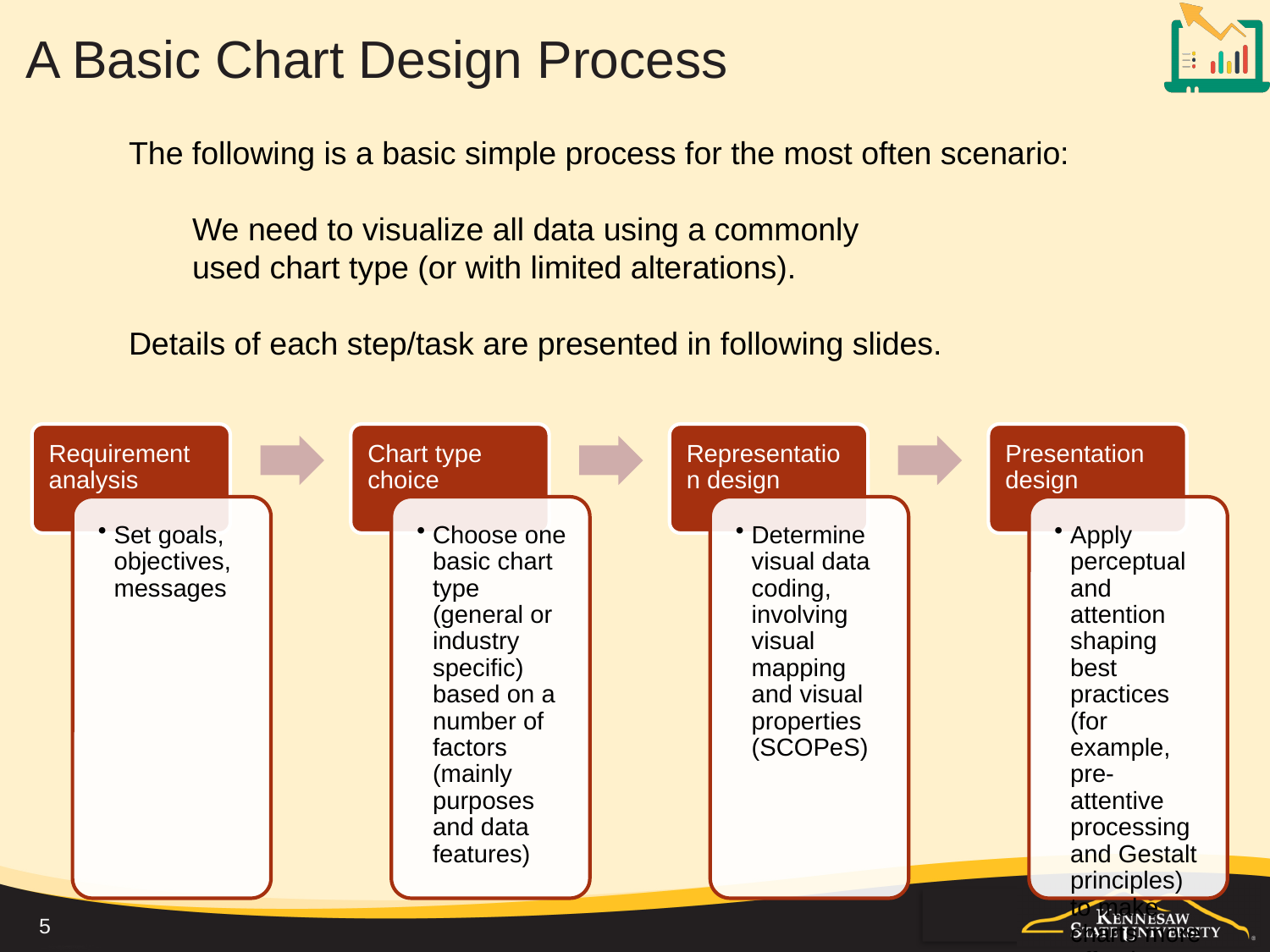

# A Basic Chart Design Process
The following is a basic simple process for the most often scenario:

We need to visualize all data using a commonly
used chart type (or with limited alterations).

Details of each step/task are presented in following slides.
Requirement analysis
Set goals, objectives, messages

Chart type choice
Choose one basic chart type (general or industry specific) based on a number of factors (mainly purposes and data features)

Representation design
Determine visual data coding, involving visual mapping and visual properties (SCOPeS)

Presentation design
Apply perceptual and attention shaping best practices (for example, pre-attentive processing and Gestalt principles) to make charts more effective and efficient
5